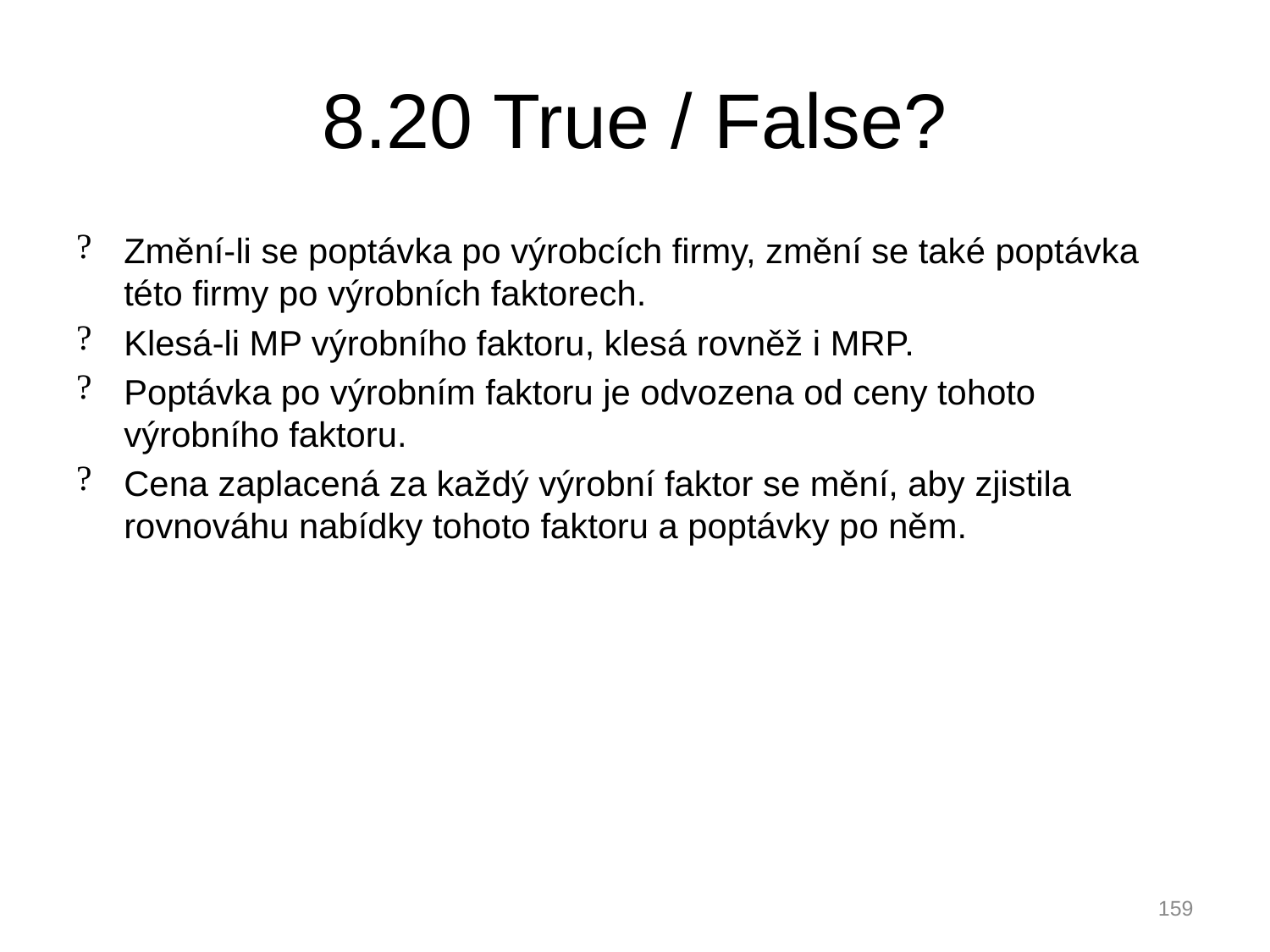

# 8.20 True / False?
Změní-li se poptávka po výrobcích firmy, změní se také poptávka této firmy po výrobních faktorech.
Klesá-li MP výrobního faktoru, klesá rovněž i MRP.
Poptávka po výrobním faktoru je odvozena od ceny tohoto výrobního faktoru.
Cena zaplacená za každý výrobní faktor se mění, aby zjistila rovnováhu nabídky tohoto faktoru a poptávky po něm.
159